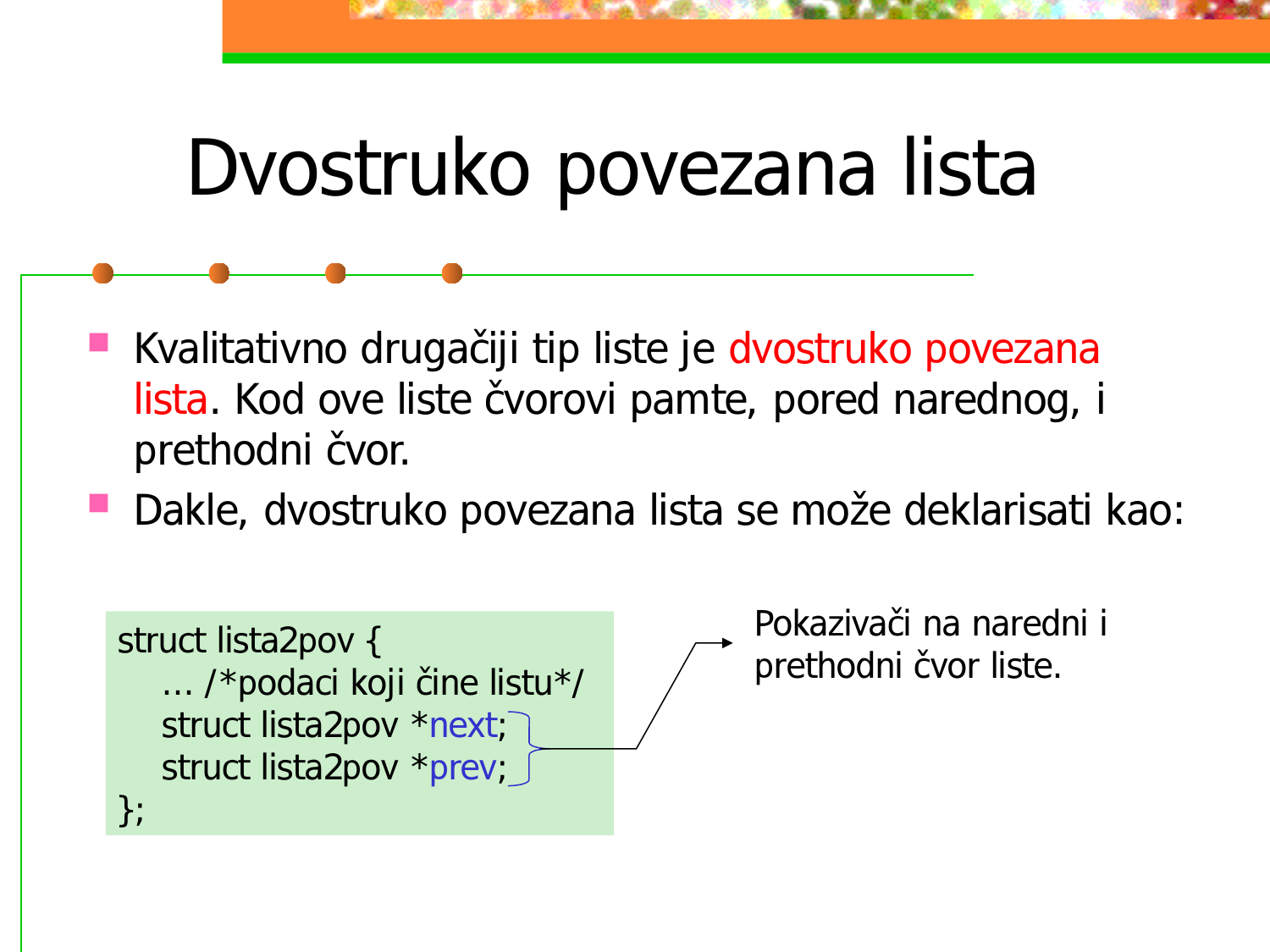

# Dvostruko povezana lista
Kvalitativno drugačiji tip liste je dvostruko povezana lista. Kod ove liste čvorovi pamte, pored narednog, i prethodni čvor.
Dakle, dvostruko povezana lista se može deklarisati kao:
Pokazivači na naredni i prethodni čvor liste.
struct lista2pov {
    ... /*podaci koji čine listu*/
    struct lista2pov *next;
    struct lista2pov *prev;
};